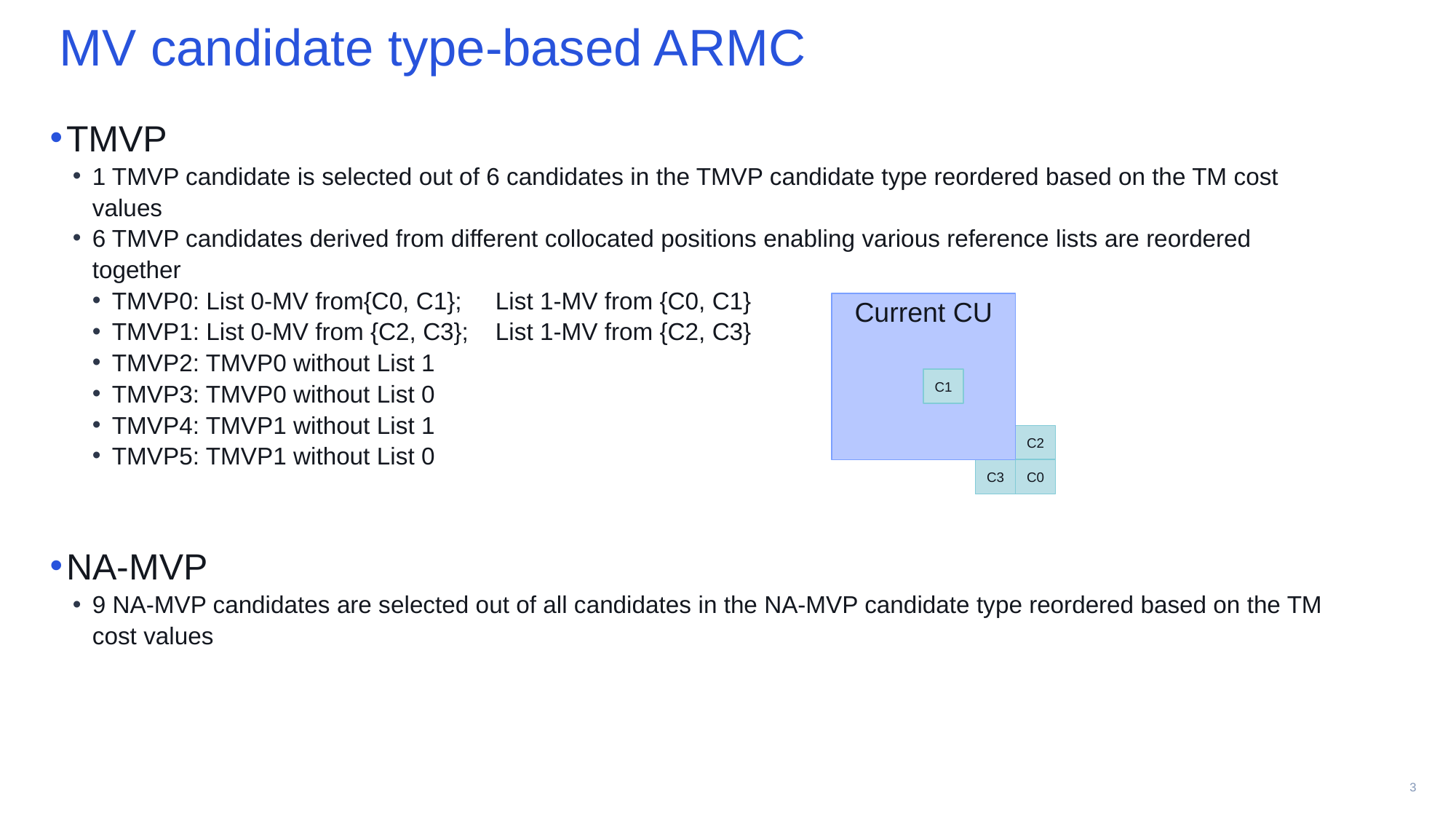

# MV candidate type-based ARMC
TMVP
1 TMVP candidate is selected out of 6 candidates in the TMVP candidate type reordered based on the TM cost values
6 TMVP candidates derived from different collocated positions enabling various reference lists are reordered together
TMVP0: List 0-MV from{C0, C1};     List 1-MV from {C0, C1}
TMVP1: List 0-MV from {C2, C3};    List 1-MV from {C2, C3}
TMVP2: TMVP0 without List 1
TMVP3: TMVP0 without List 0
TMVP4: TMVP1 without List 1
TMVP5: TMVP1 without List 0

NA-MVP
9 NA-MVP candidates are selected out of all candidates in the NA-MVP candidate type reordered based on the TM cost values
Current CU

C1
C2
C3
C0